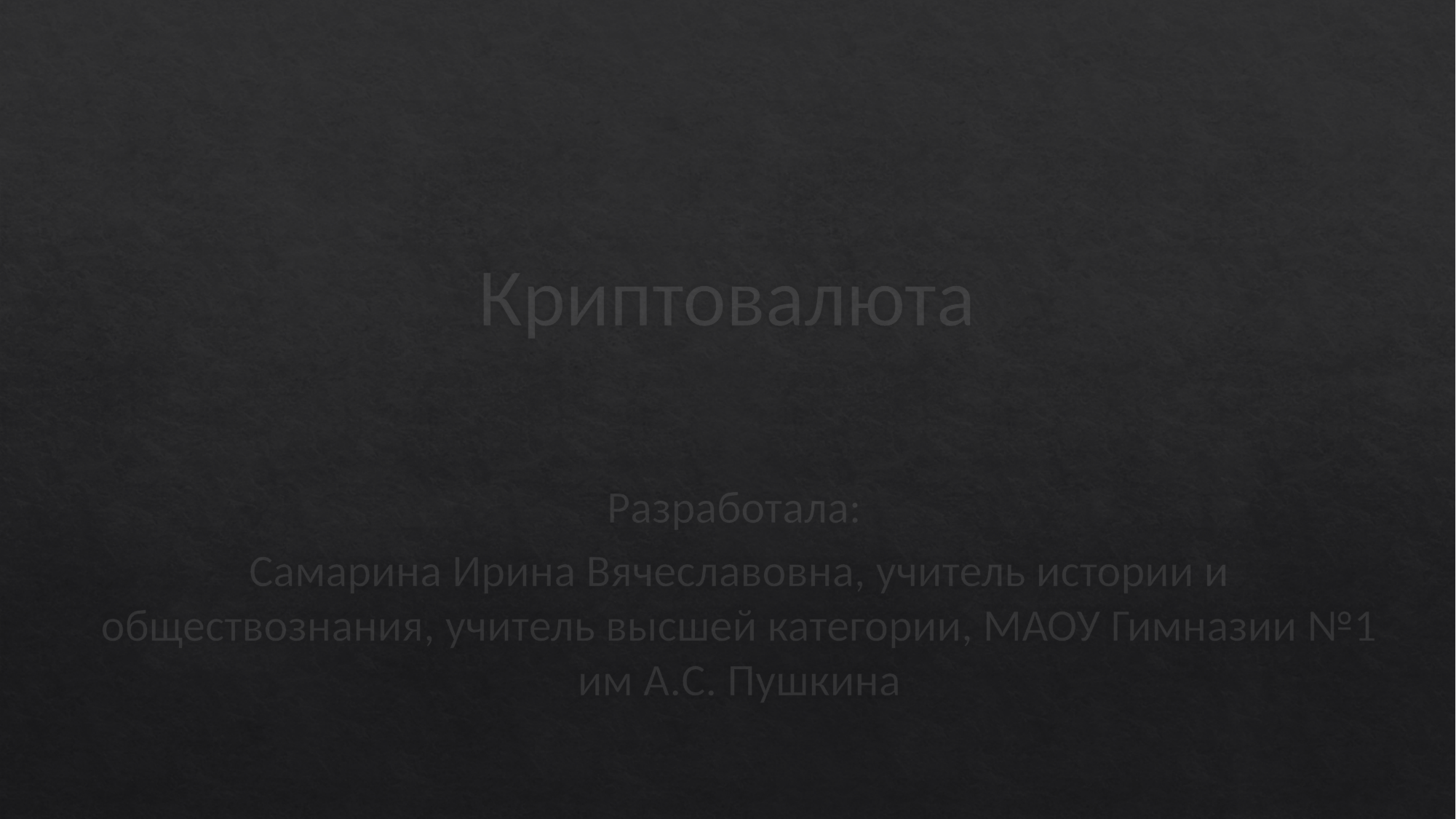

# Криптовалюта
Разработала:
Самарина Ирина Вячеславовна, учитель истории и обществознания, учитель высшей категории, МАОУ Гимназии №1 им А.С. Пушкина